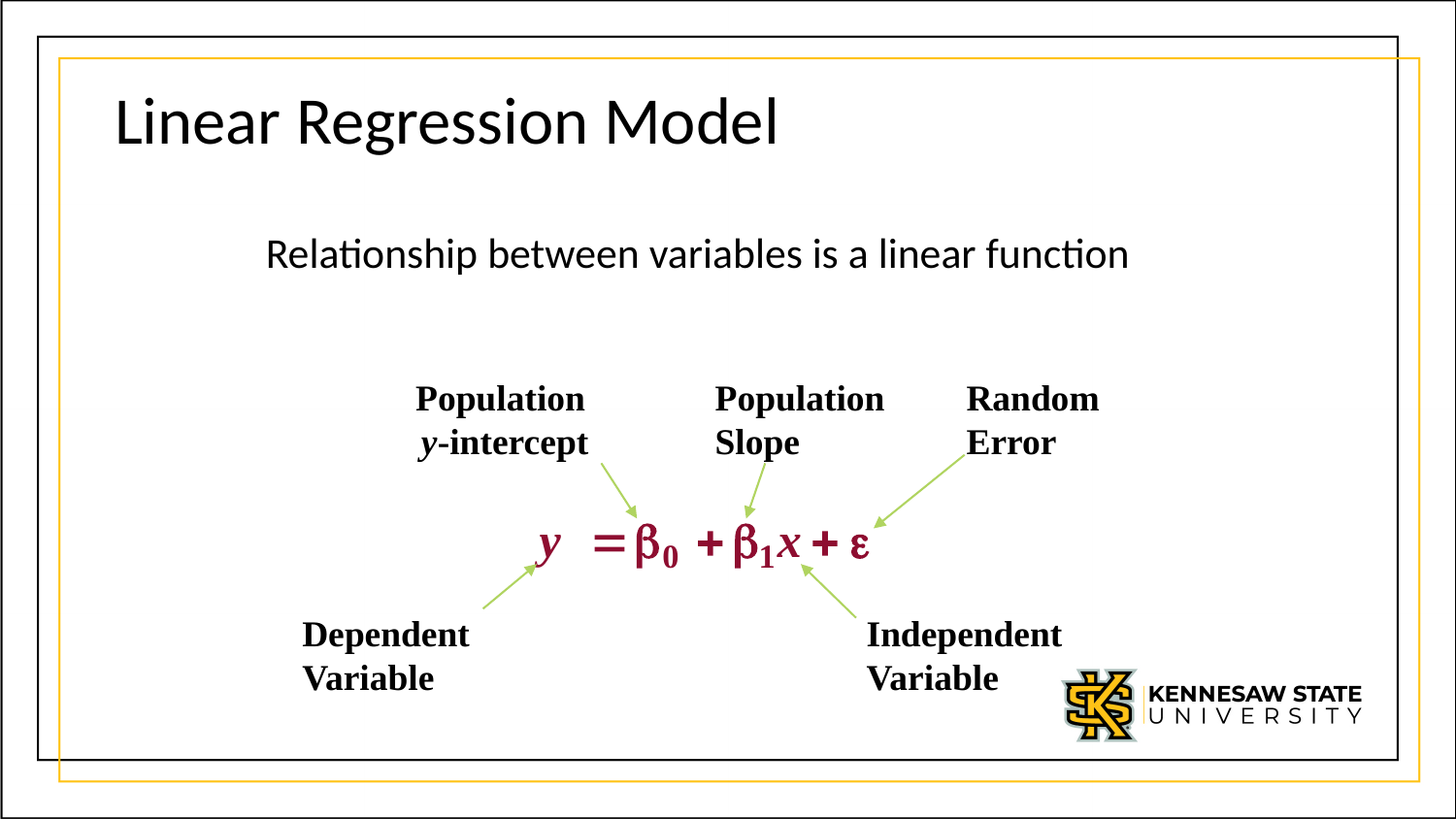

# Linear Regression Model
Relationship between variables is a linear function
Population
y-intercept
Population Slope
Random Error

y
=
β
+
β
x
+
ε
0
1

Dependent Variable
Independent Variable